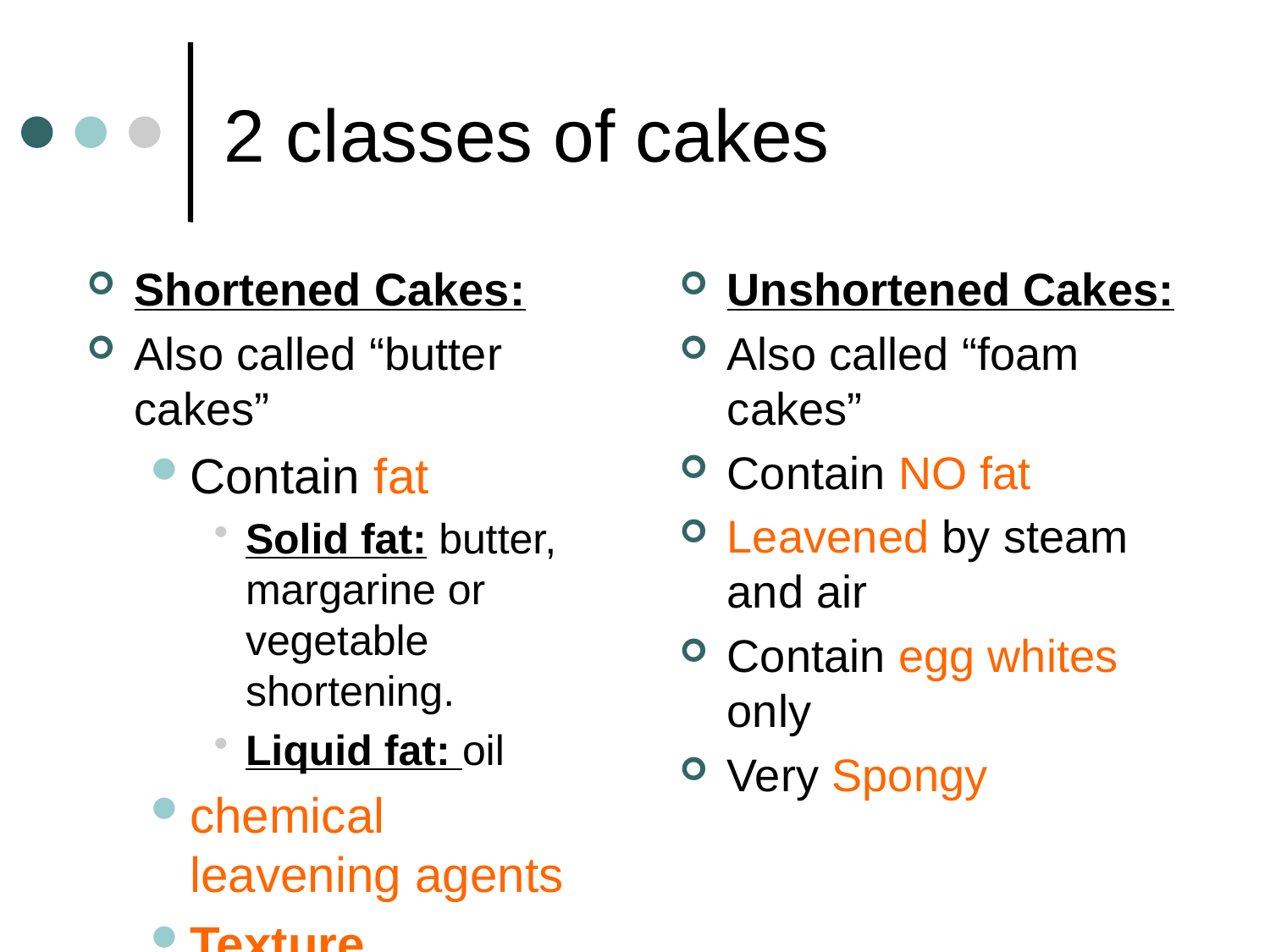

# 2 classes of cakes
Shortened Cakes:
Also called “butter cakes”
Contain fat
Solid fat: butter, margarine or vegetable shortening.
Liquid fat: oil
chemical leavening agents
Texture
Unshortened Cakes:
Also called “foam cakes”
Contain NO fat
Leavened by steam and air
Contain egg whites only
Very Spongy